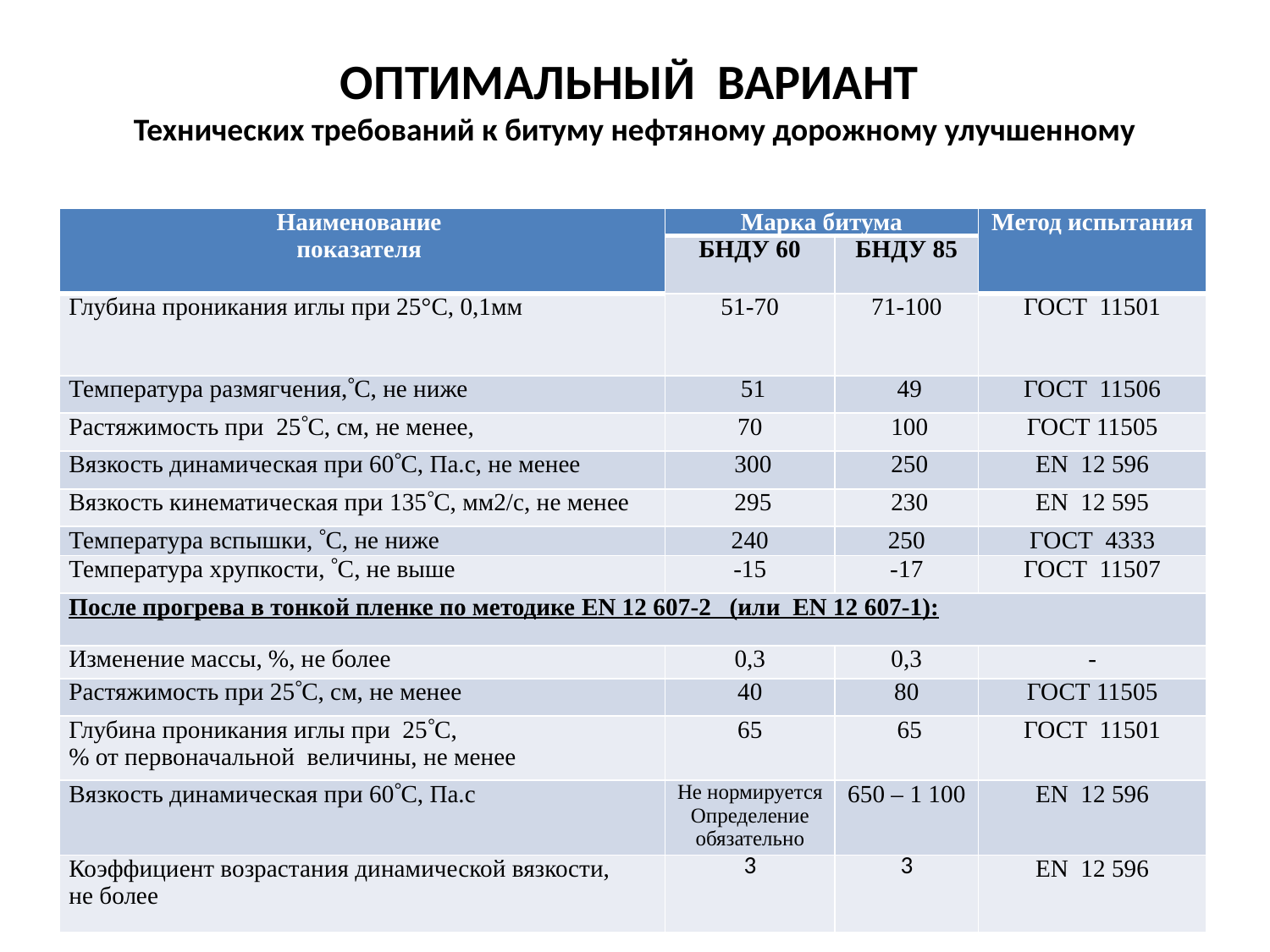

# ОПТИМАЛЬНЫЙ  ВАРИАНТ Технических требований к битуму нефтяному дорожному улучшенному
| Наименование показателя | Марка битума |  | Метод испытания |
| --- | --- | --- | --- |
|  | БНДУ 60 | БНДУ 85 |  |
| Глубина проникания иглы при 25°С, 0,1мм | 51-70 | 71-100 | ГОСТ 11501 |
| Температура размягчения,°С, не ниже | 51 | 49 | ГОСТ 11506 |
| Растяжимость при 25°С, см, не менее, | 70 | 100 | ГОСТ 11505 |
| Вязкость динамическая при 60°С, Па.с, не менее | 300 | 250 | EN 12 596 |
| Вязкость кинематическая при 135°С, мм2/с, не менее | 295 | 230 | EN 12 595 |
| Температура вспышки, °С, не ниже | 240 | 250 | ГОСТ 4333 |
| Температура хрупкости, °С, не выше | -15 | -17 | ГОСТ 11507 |
| После прогрева в тонкой пленке по методике EN 12 607-2 (или EN 12 607-1): |  |  |  |
| Изменение массы, %, не более | 0,3 | 0,3 | - |
| Растяжимость при 25°С, см, не менее | 40 | 80 | ГОСТ 11505 |
| Глубина проникания иглы при 25°С, % от первоначальной величины, не менее | 65 | 65 | ГОСТ 11501 |
| Вязкость динамическая при 60°С, Па.с | Не нормируется Определение обязательно | 650 – 1 100 | EN 12 596 |
| Коэффициент возрастания динамической вязкости, не более | 3 | 3 | EN 12 596 |